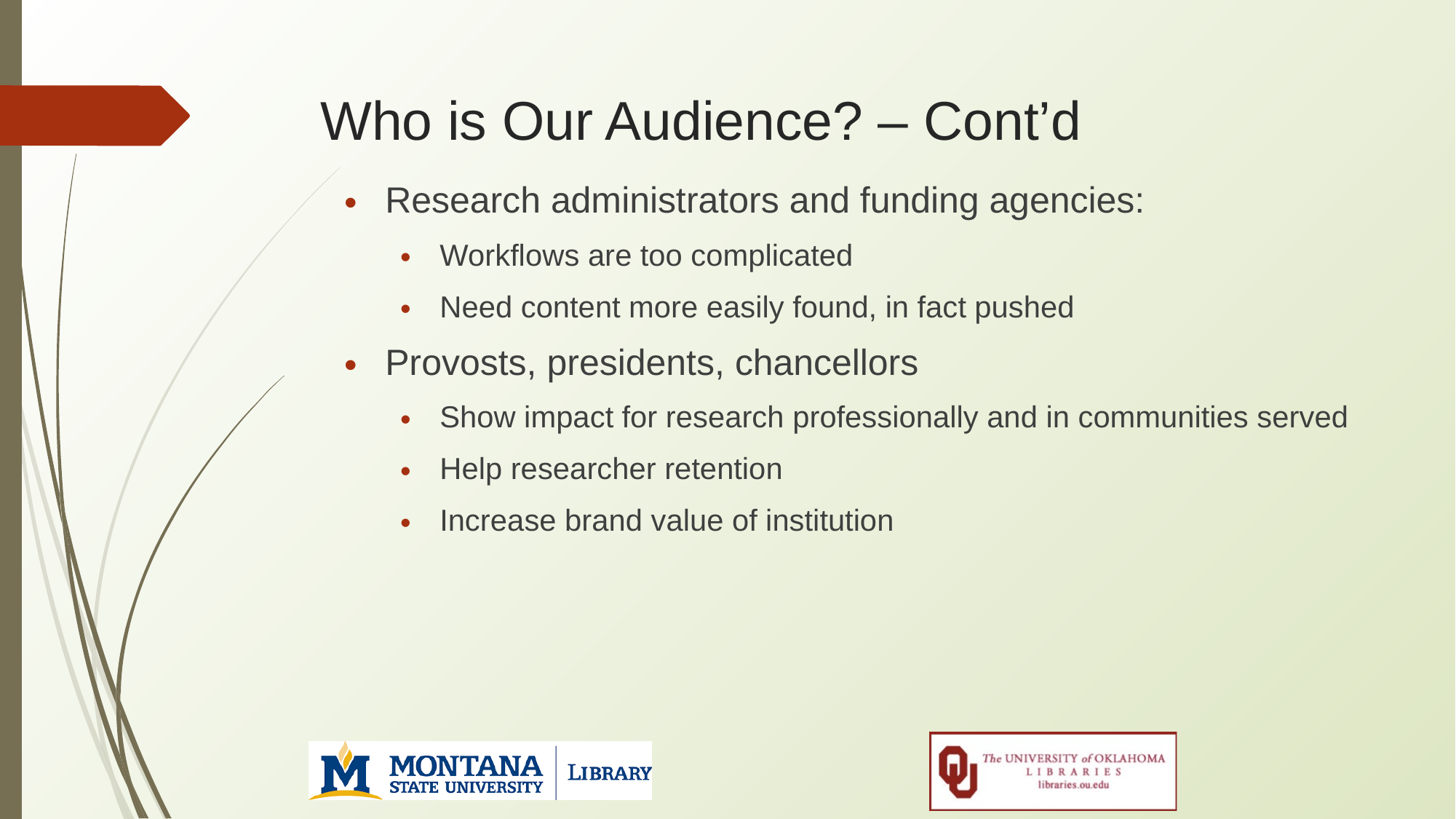

# Who is Our Audience? – Cont’d
Research administrators and funding agencies:
Workflows are too complicated
Need content more easily found, in fact pushed
Provosts, presidents, chancellors
Show impact for research professionally and in communities served
Help researcher retention
Increase brand value of institution